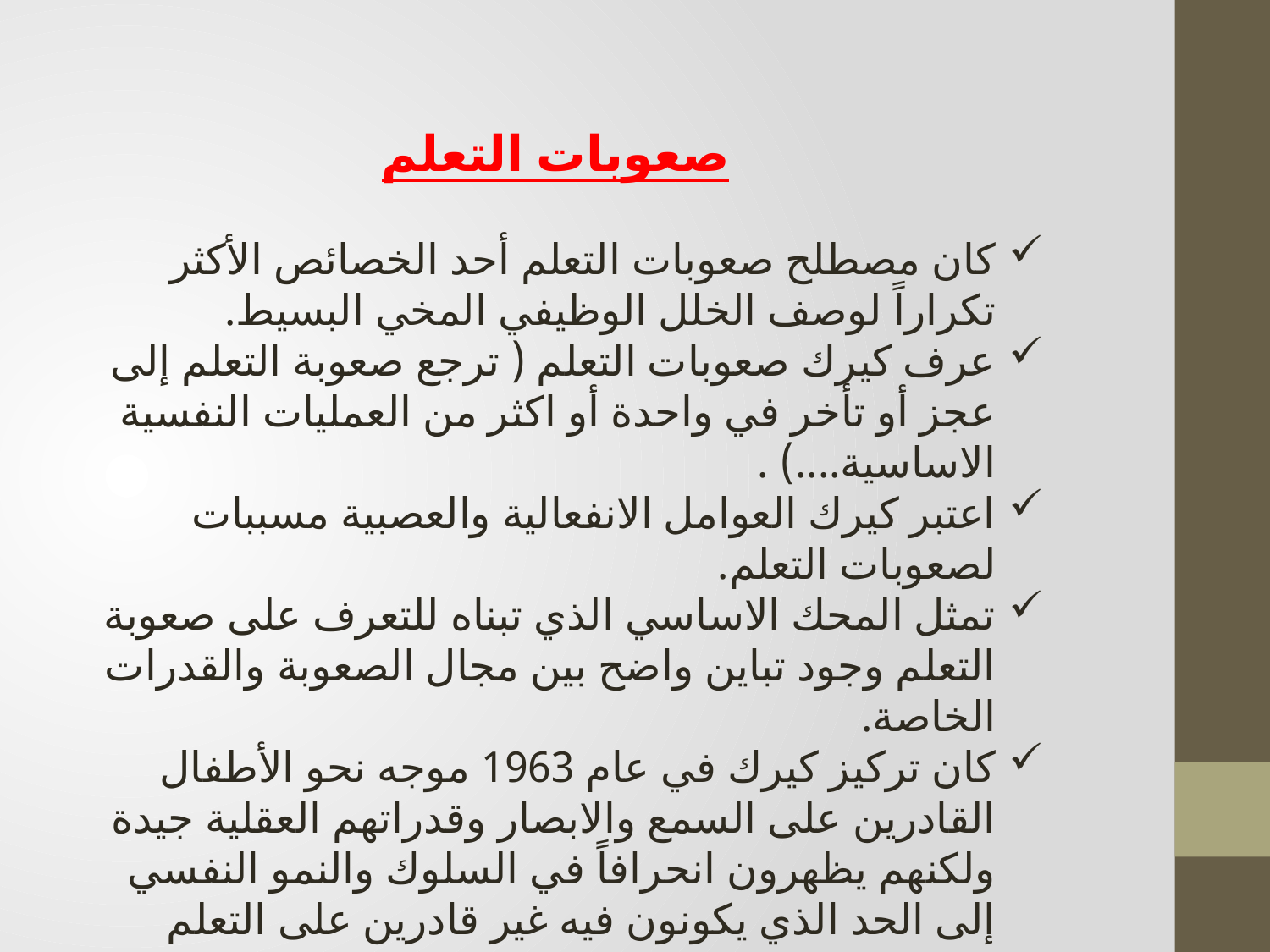

صعوبات التعلم

كان مصطلح صعوبات التعلم أحد الخصائص الأكثر تكراراً لوصف الخلل الوظيفي المخي البسيط.
عرف كيرك صعوبات التعلم ( ترجع صعوبة التعلم إلى عجز أو تأخر في واحدة أو اكثر من العمليات النفسية الاساسية....) .
اعتبر كيرك العوامل الانفعالية والعصبية مسببات لصعوبات التعلم.
تمثل المحك الاساسي الذي تبناه للتعرف على صعوبة التعلم وجود تباين واضح بين مجال الصعوبة والقدرات الخاصة.
كان تركيز كيرك في عام 1963 موجه نحو الأطفال القادرين على السمع والابصار وقدراتهم العقلية جيدة ولكنهم يظهرون انحرافاً في السلوك والنمو النفسي إلى الحد الذي يكونون فيه غير قادرين على التعلم وترجع اسباب هذه الاضطرابات إلى نوع من الاضطراب الوظيفي للدماغ.